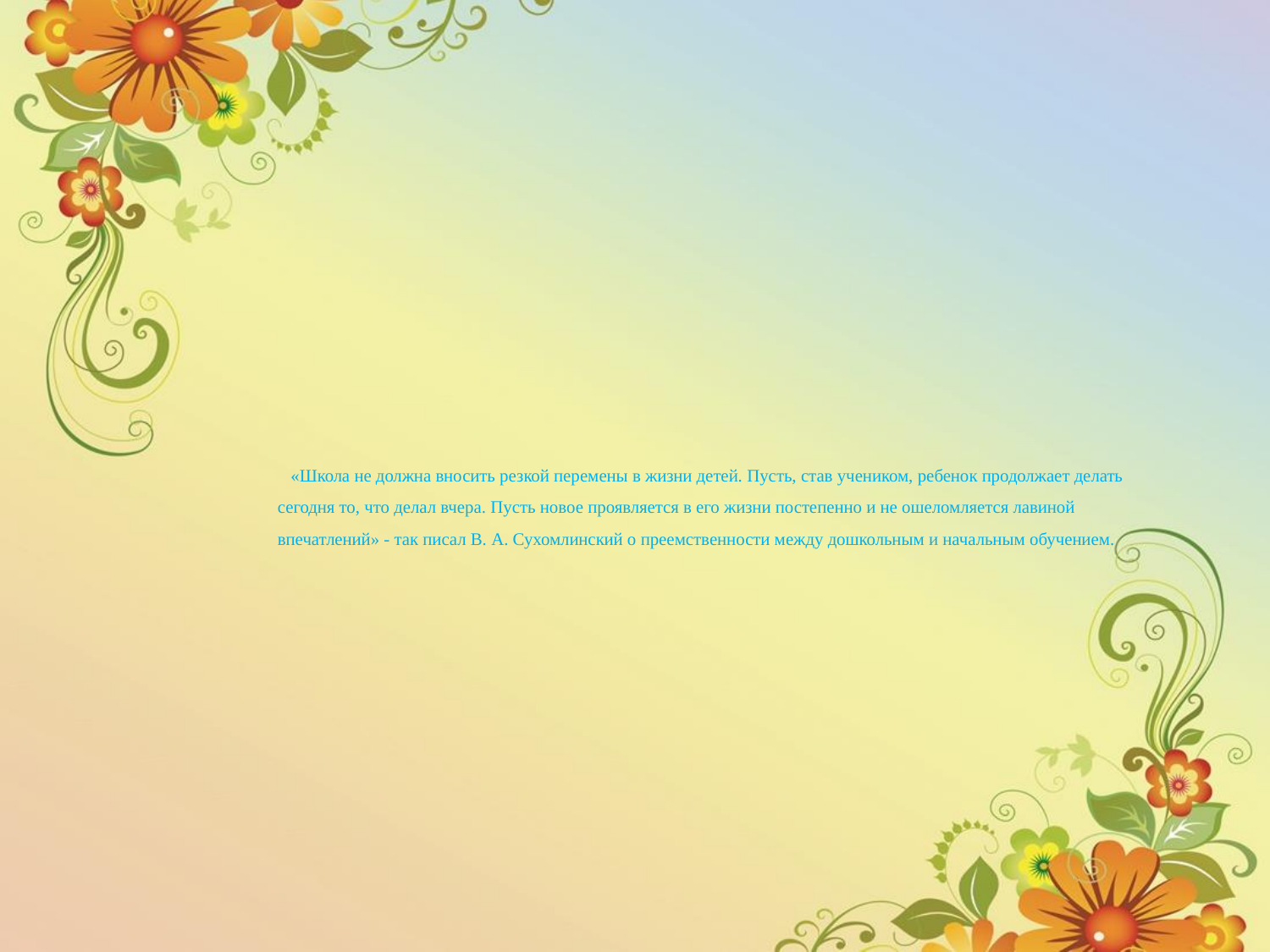

# «Школа не должна вносить резкой перемены в жизни детей. Пусть, став учеником, ребенок продолжает делать сегодня то, что делал вчера. Пусть новое проявляется в его жизни постепенно и не ошеломляется лавиной впечатлений» - так писал В. А. Сухомлинский о преемственности между дошкольным и начальным обучением.